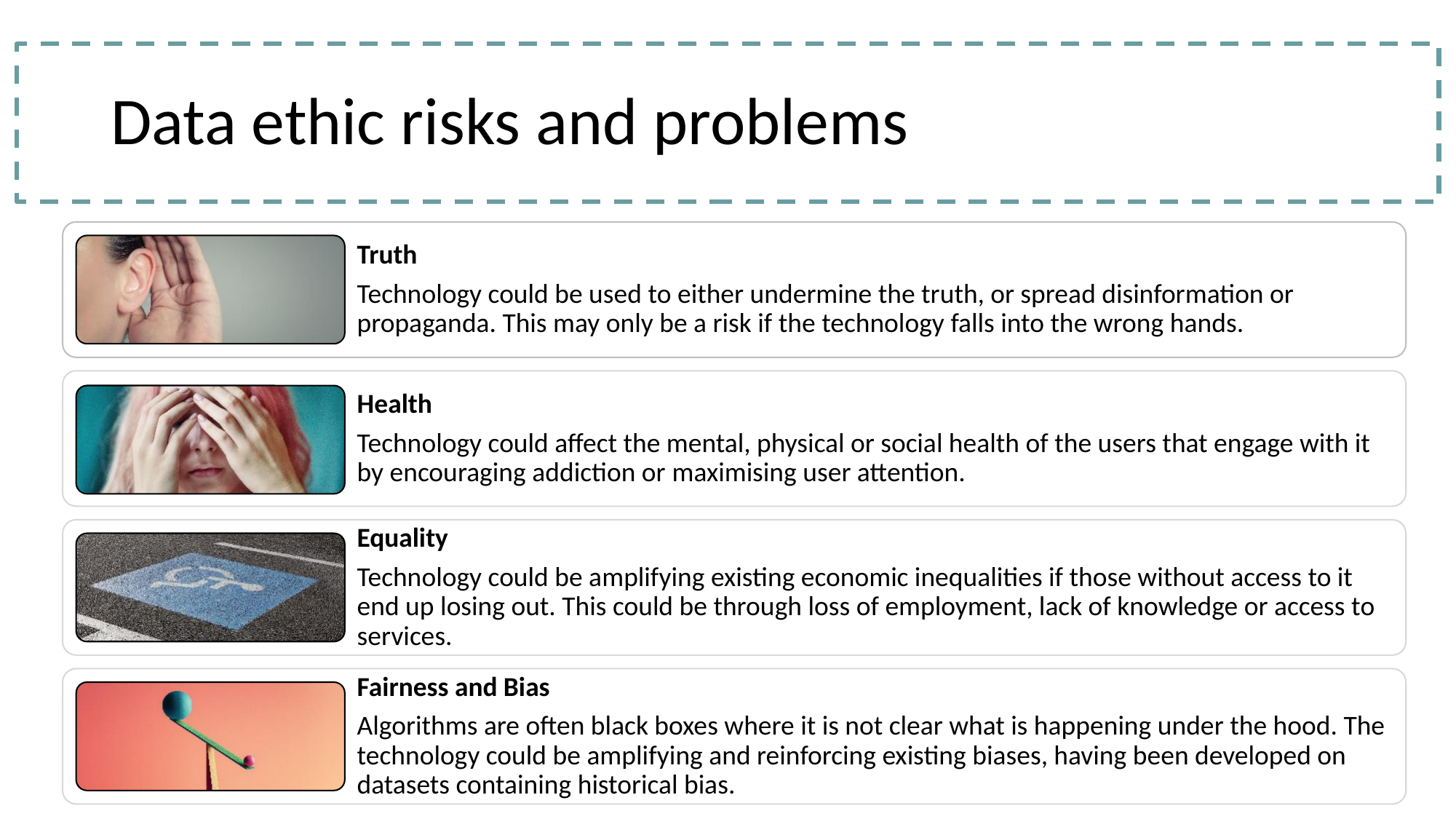

# Data ethic risks and problems
Truth
Technology could be used to either undermine the truth, or spread disinformation or propaganda. This may only be a risk if the technology falls into the wrong hands.
Health
Technology could affect the mental, physical or social health of the users that engage with it by encouraging addiction or maximising user attention.
Equality
Technology could be amplifying existing economic inequalities if those without access to it end up losing out. This could be through loss of employment, lack of knowledge or access to services.
Fairness and Bias
Algorithms are often black boxes where it is not clear what is happening under the hood. The technology could be amplifying and reinforcing existing biases, having been developed on datasets containing historical bias.